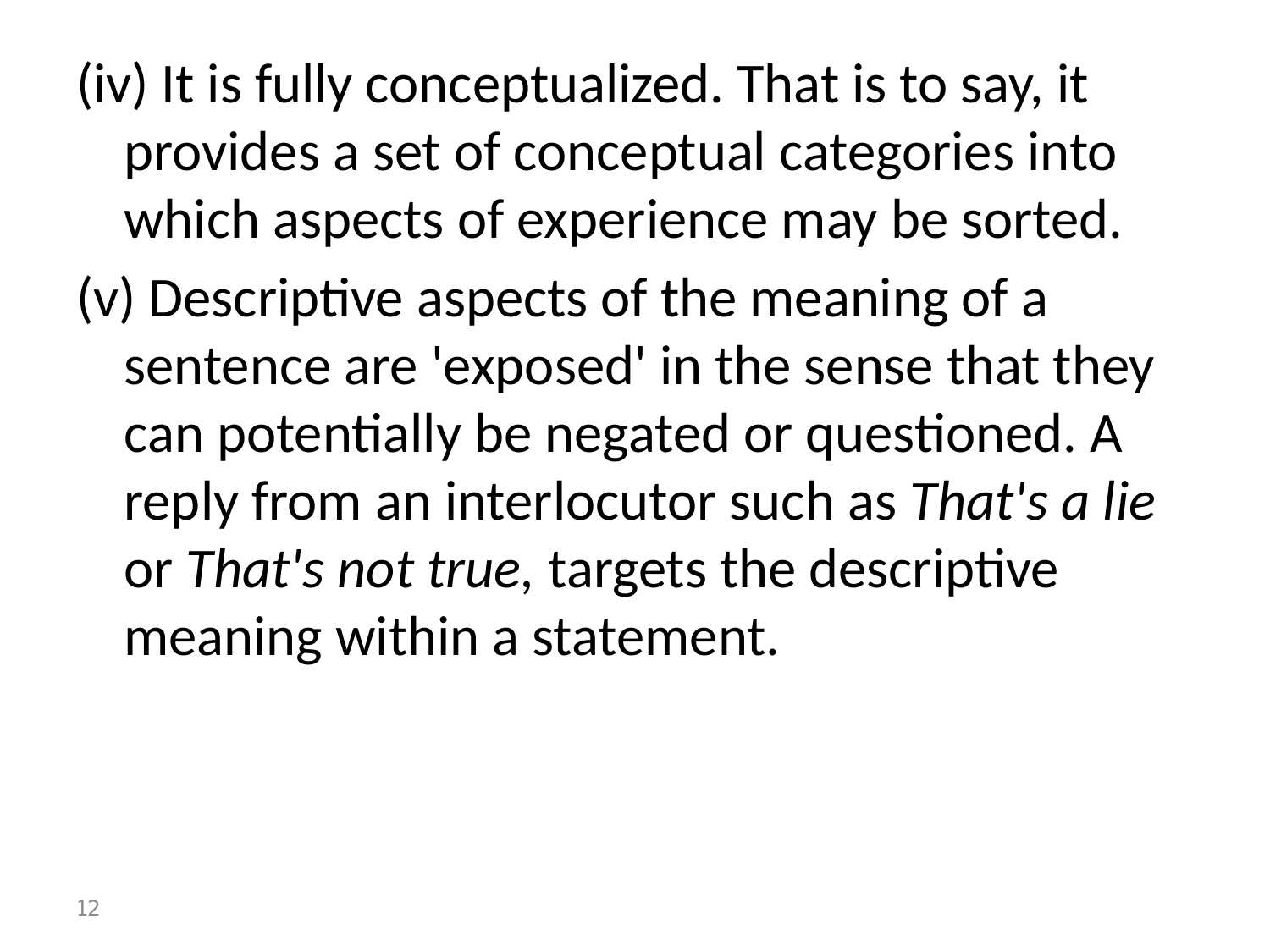

(iv) It is fully conceptualized. That is to say, it provides a set of conceptual categories into which aspects of experience may be sorted.
(v) Descriptive aspects of the meaning of a sentence are 'exposed' in the sense that they can potentially be negated or questioned. A reply from an interlocutor such as That's a lie or That's not true, targets the descriptive meaning within a statement.

12